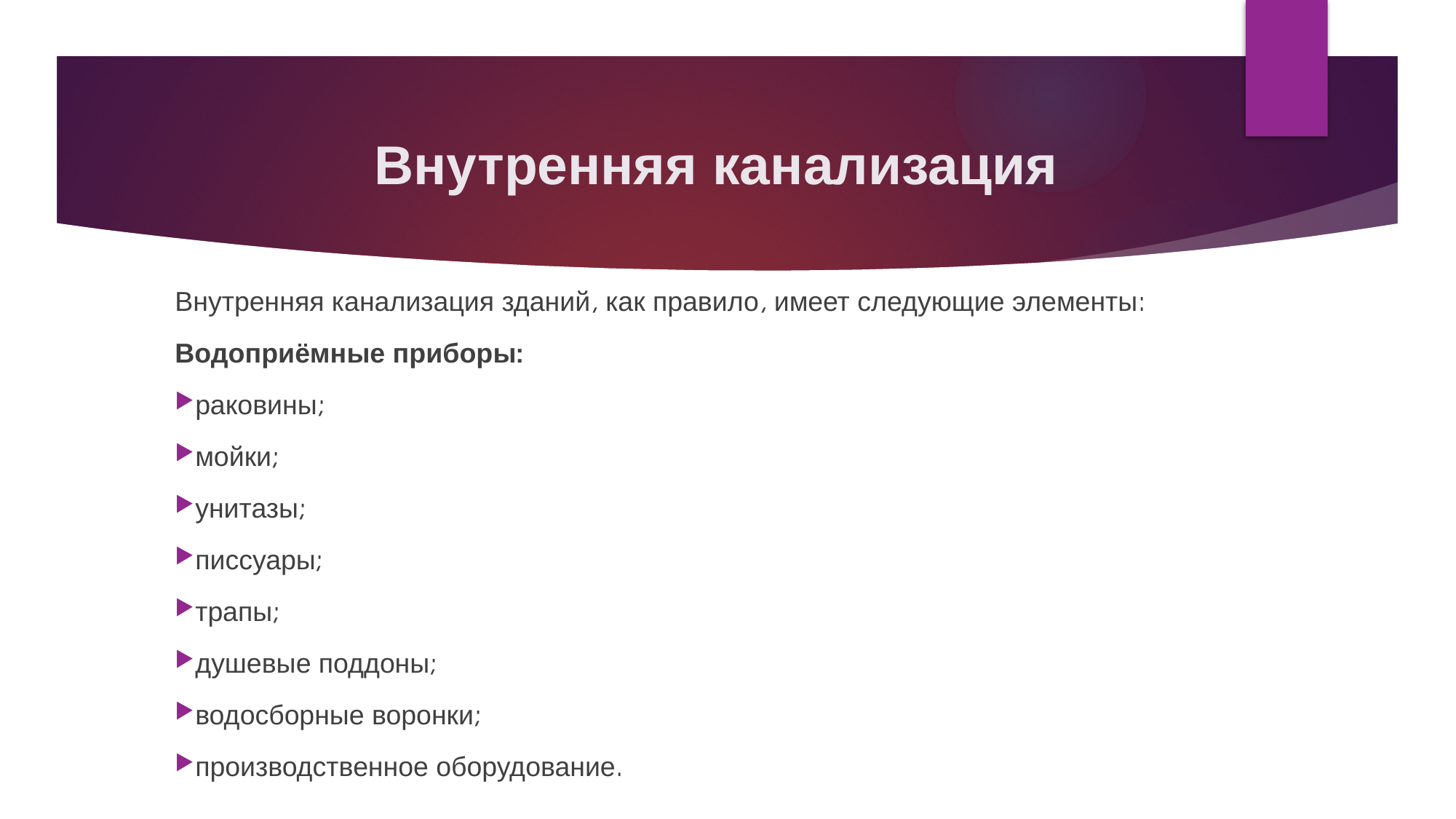

# Внутренняя канализация
Внутренняя канализация зданий, как правило, имеет следующие элементы:
Водоприёмные приборы:
раковины;
мойки;
унитазы;
писсуары;
трапы;
душевые поддоны;
водосборные воронки;
производственное оборудование.